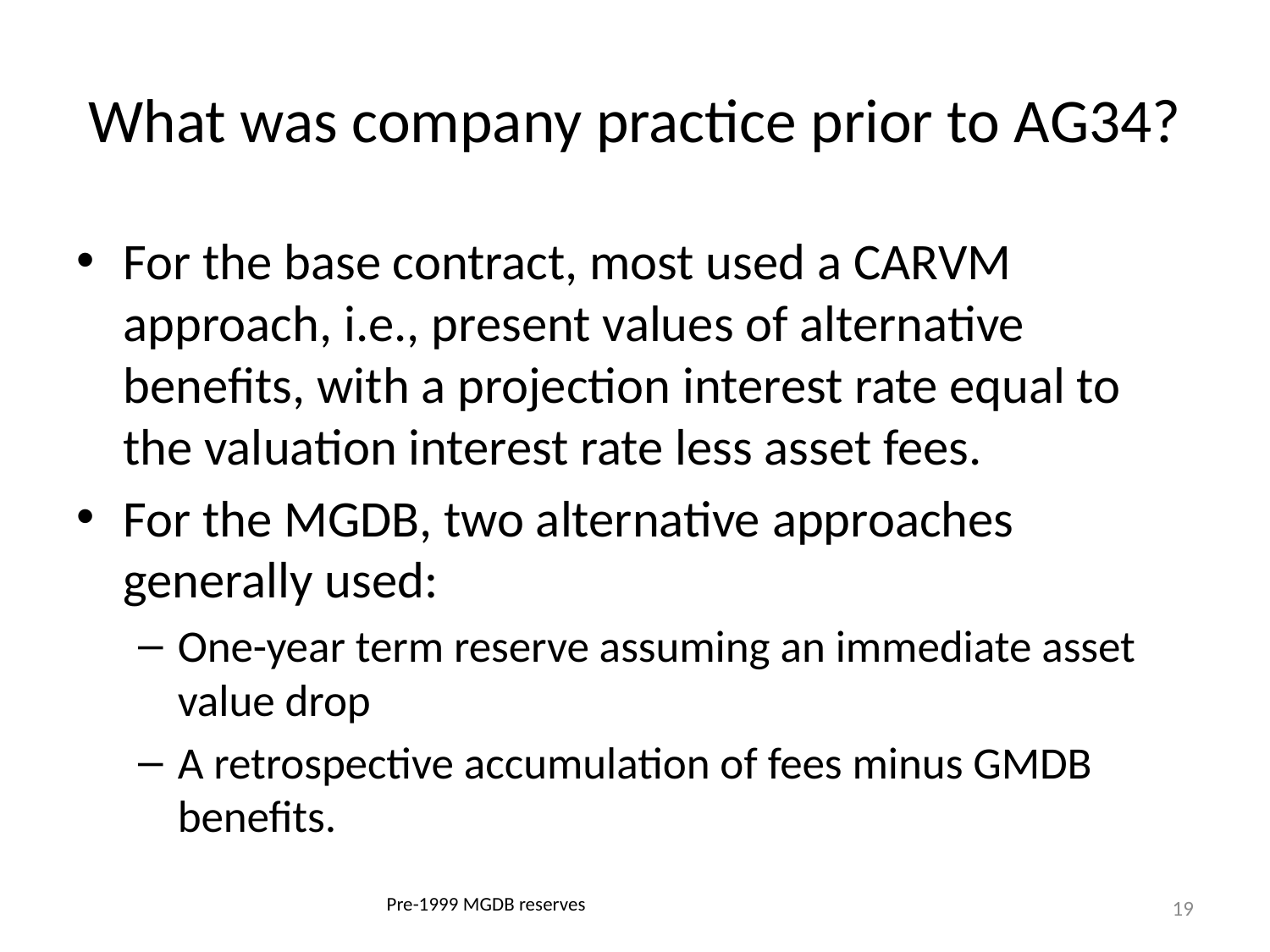

# What was company practice prior to AG34?
For the base contract, most used a CARVM approach, i.e., present values of alternative benefits, with a projection interest rate equal to the valuation interest rate less asset fees.
For the MGDB, two alternative approaches generally used:
One-year term reserve assuming an immediate asset value drop
A retrospective accumulation of fees minus GMDB benefits.

19
Pre-1999 MGDB reserves